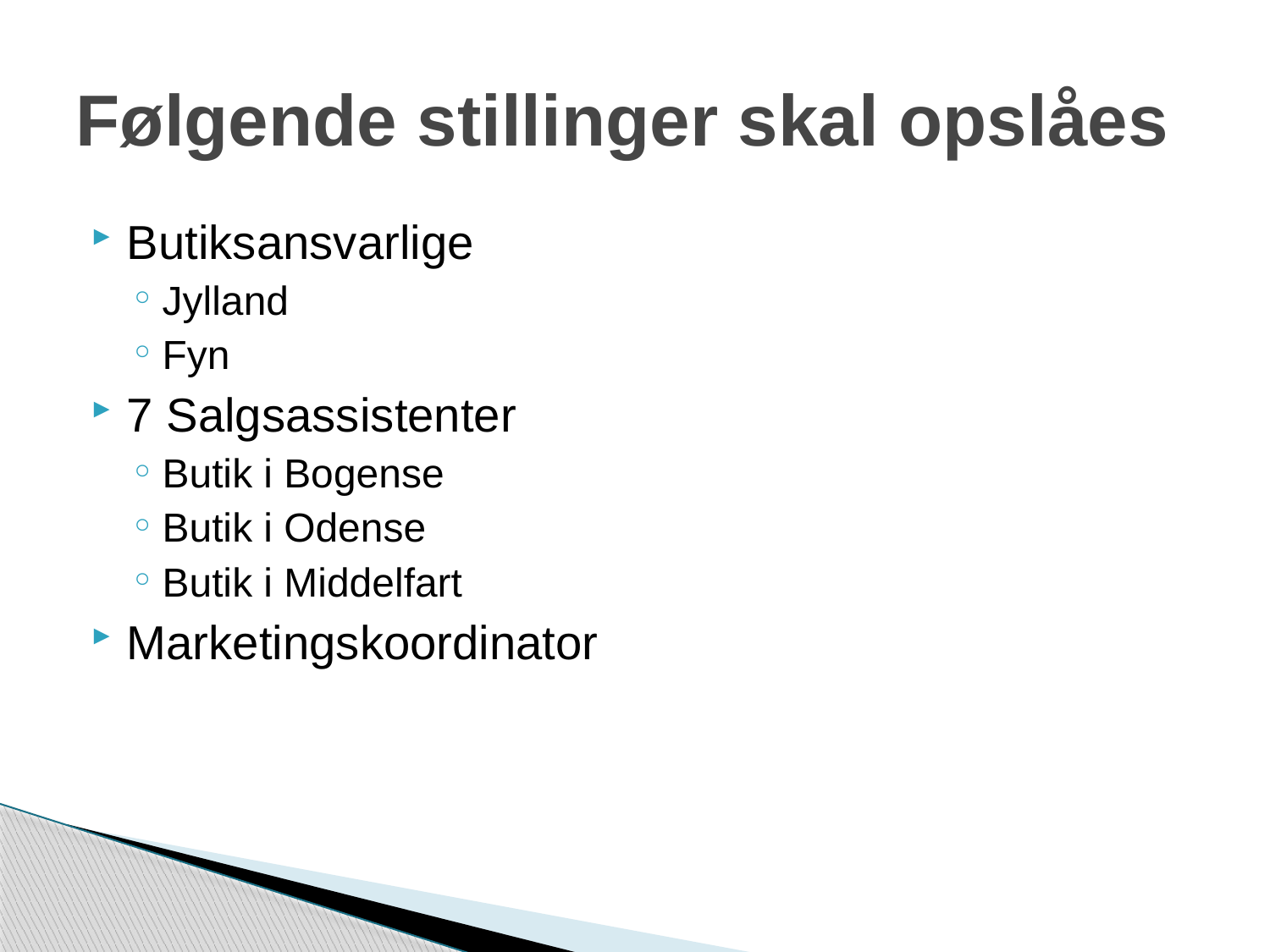

# Følgende stillinger skal opslåes
Butiksansvarlige
Jylland
Fyn
7 Salgsassistenter
Butik i Bogense
Butik i Odense
Butik i Middelfart
Marketingskoordinator